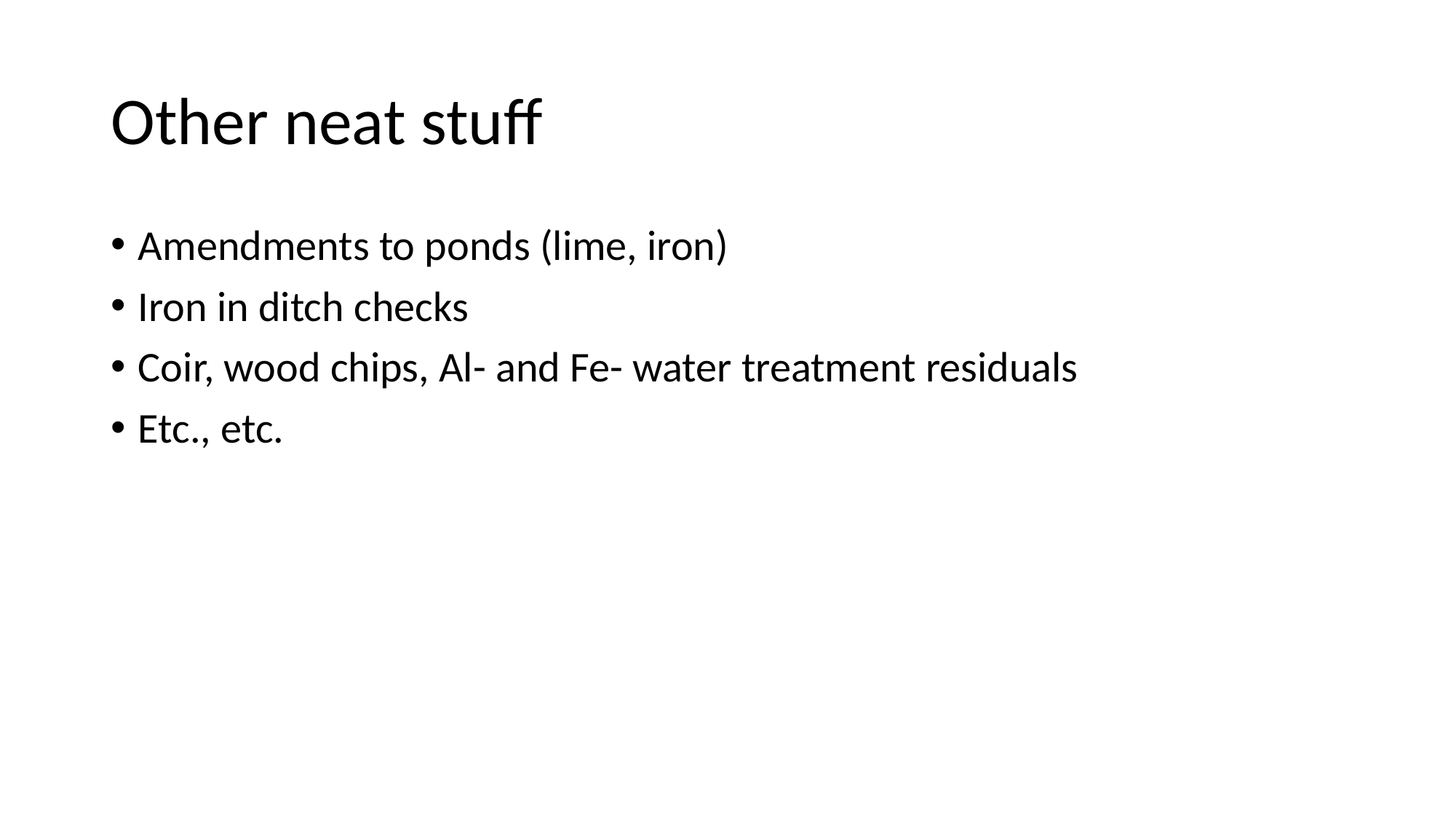

# Other neat stuff
Amendments to ponds (lime, iron)
Iron in ditch checks
Coir, wood chips, Al- and Fe- water treatment residuals
Etc., etc.